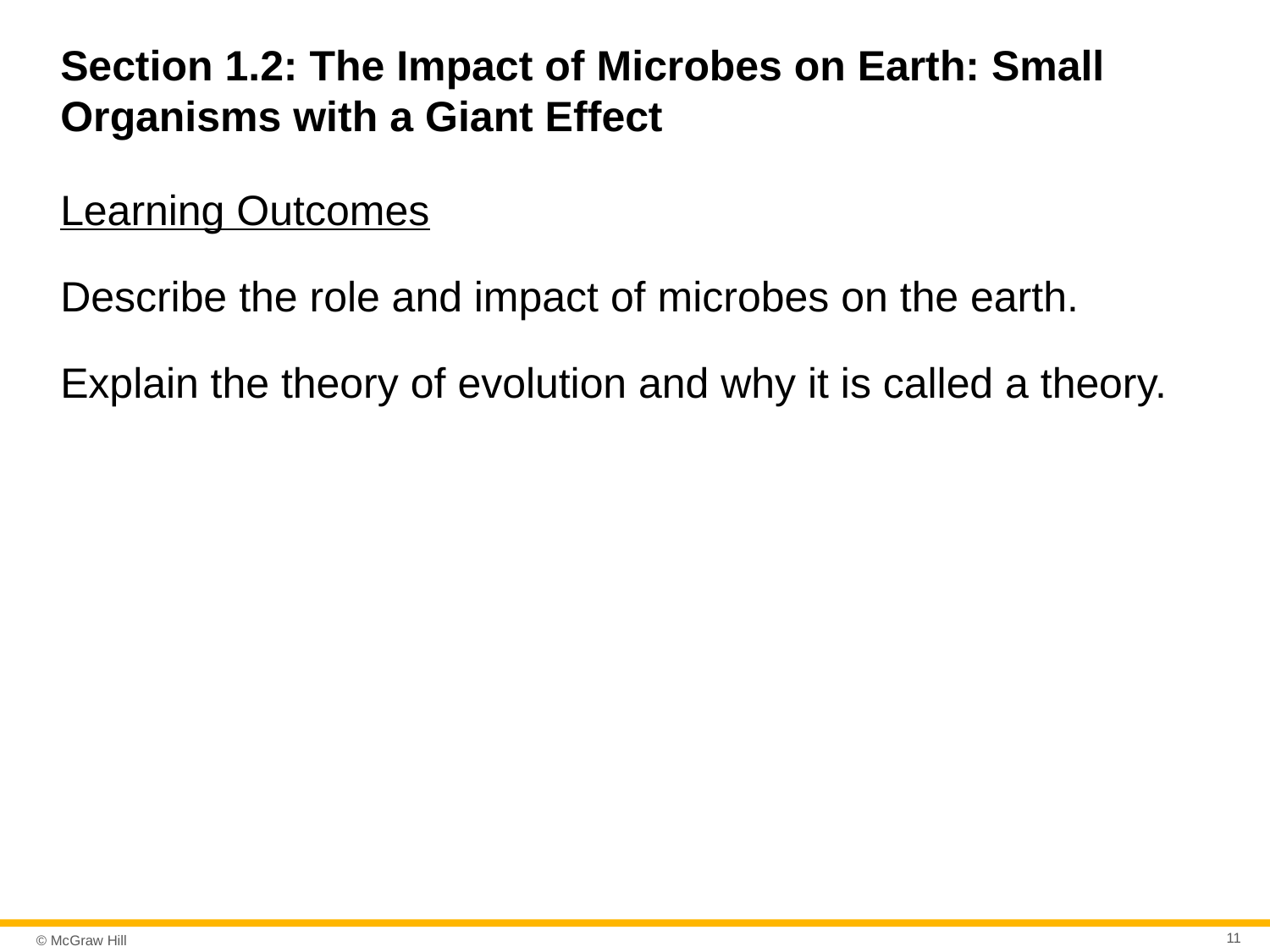

# Section 1.2: The Impact of Microbes on Earth: Small Organisms with a Giant Effect
Learning Outcomes
Describe the role and impact of microbes on the earth.
Explain the theory of evolution and why it is called a theory.